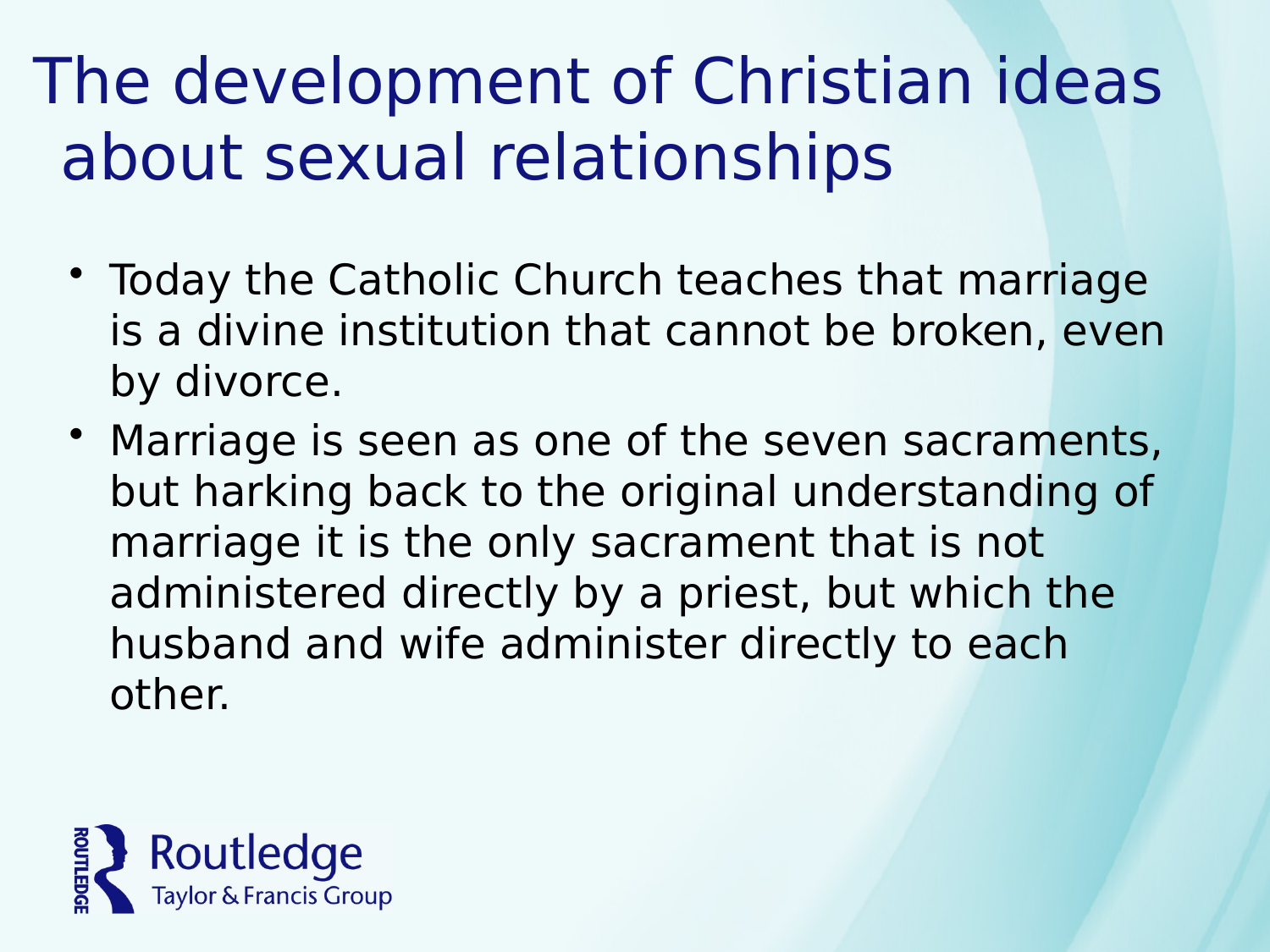

# The development of Christian ideas about sexual relationships
Today the Catholic Church teaches that marriage is a divine institution that cannot be broken, even by divorce.
Marriage is seen as one of the seven sacraments, but harking back to the original understanding of marriage it is the only sacrament that is not administered directly by a priest, but which the husband and wife administer directly to each other.